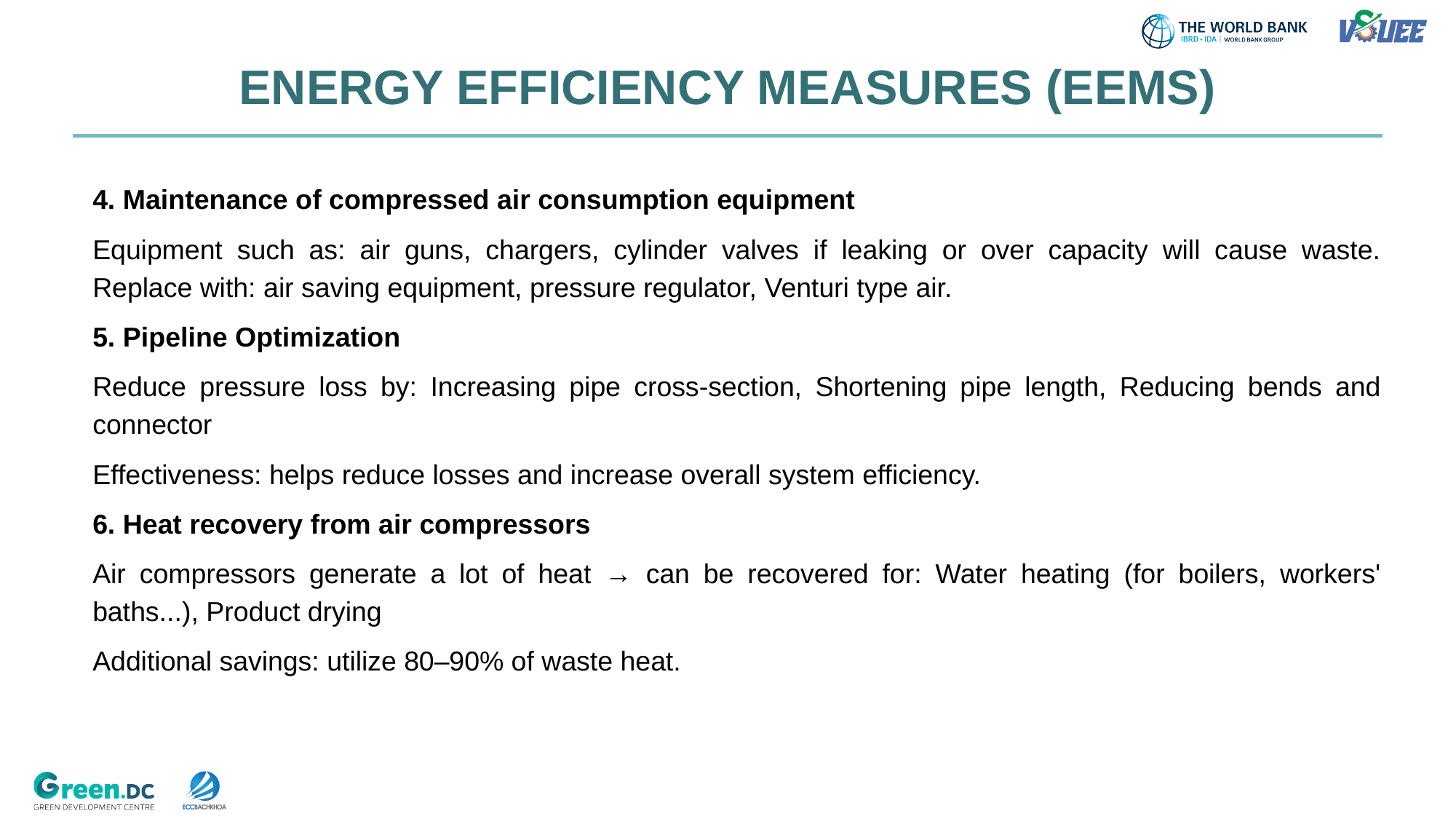

ENERGY EFFICIENCY MEASURES (EEMS)
4. Maintenance of compressed air consumption equipment
Equipment such as: air guns, chargers, cylinder valves if leaking or over capacity will cause waste. Replace with: air saving equipment, pressure regulator, Venturi type air.
5. Pipeline Optimization
Reduce pressure loss by: Increasing pipe cross-section, Shortening pipe length, Reducing bends and connector
Effectiveness: helps reduce losses and increase overall system efficiency.
6. Heat recovery from air compressors
Air compressors generate a lot of heat → can be recovered for: Water heating (for boilers, workers' baths...), Product drying
Additional savings: utilize 80–90% of waste heat.